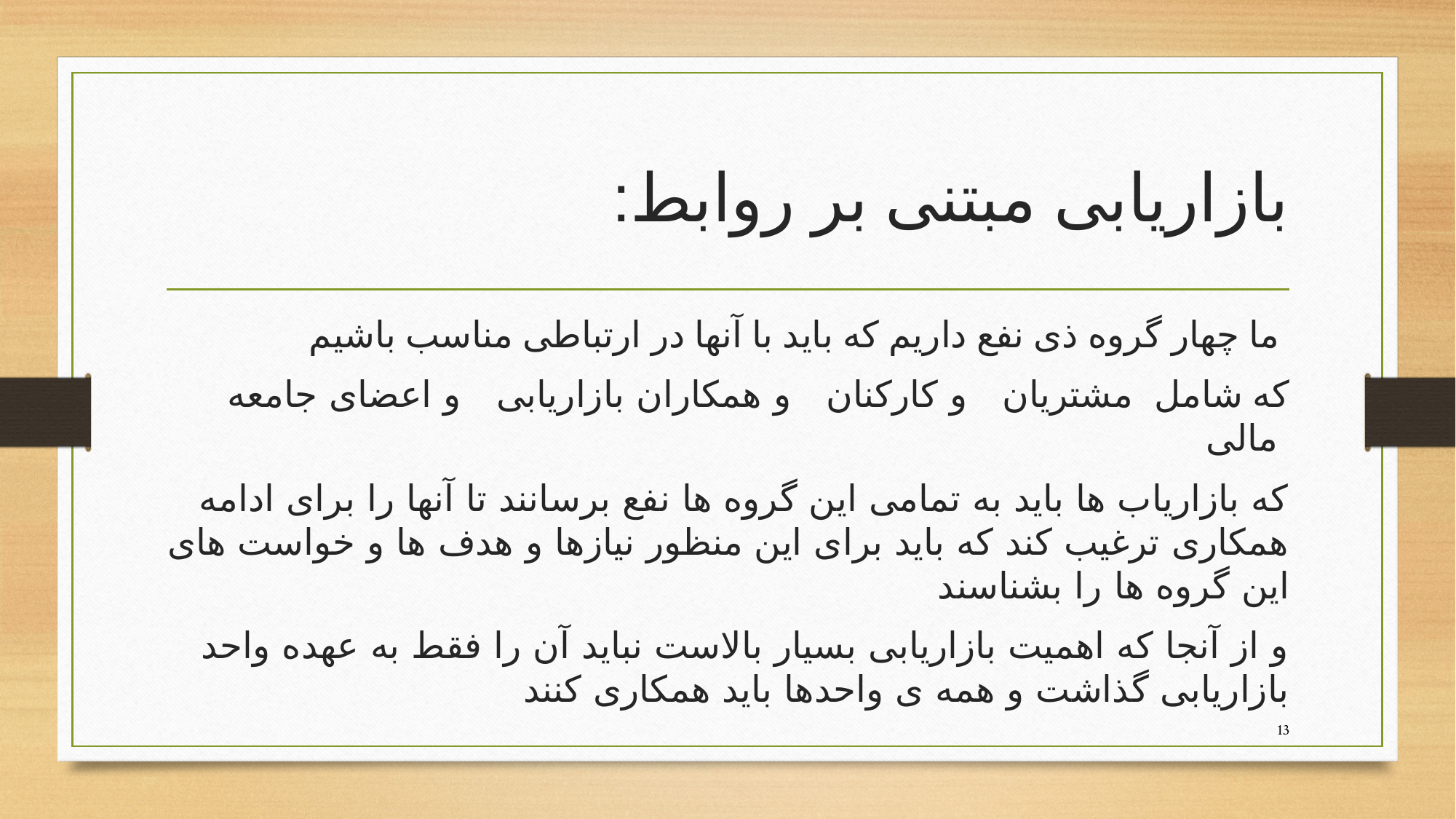

# :بازاریابی مبتنی بر روابط
ما چهار گروه ذی نفع داریم که باید با آنها در ارتباطی مناسب باشیم
که شامل  مشتریان   و کارکنان   و همکاران بازاریابی   و اعضای جامعه مالی
که بازاریاب ها باید به تمامی این گروه ها نفع برسانند تا آنها را برای ادامه همکاری ترغیب کند که باید برای این منظور نیازها و هدف ها و خواست های این گروه ها را بشناسند
 و از آنجا که اهمیت بازاریابی بسیار بالاست نباید آن را فقط به عهده واحد بازاریابی گذاشت و همه ی واحدها باید همکاری کنند
13